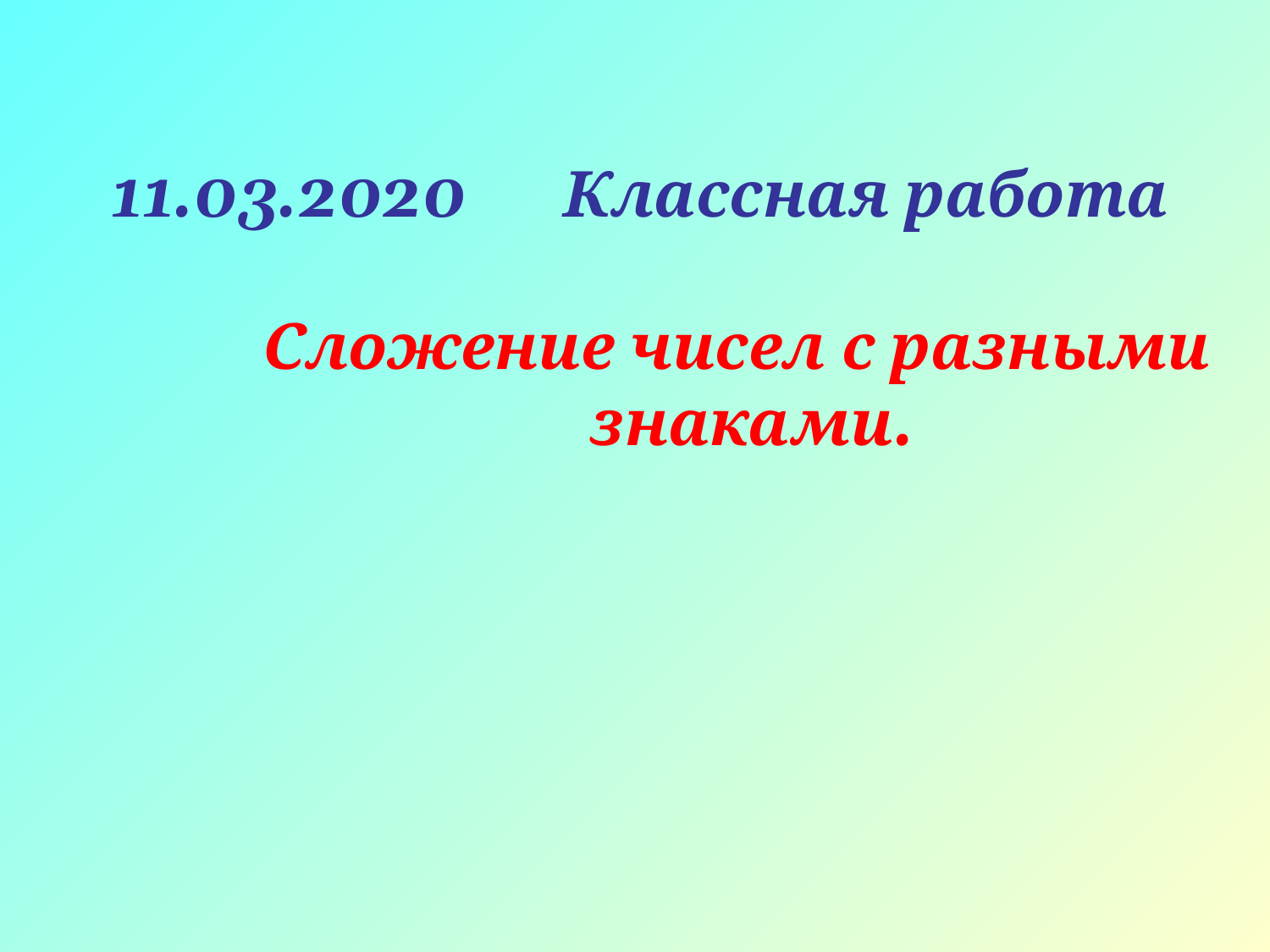

# 11.03.2020      Классная работа Сложение чисел с разными               знаками.